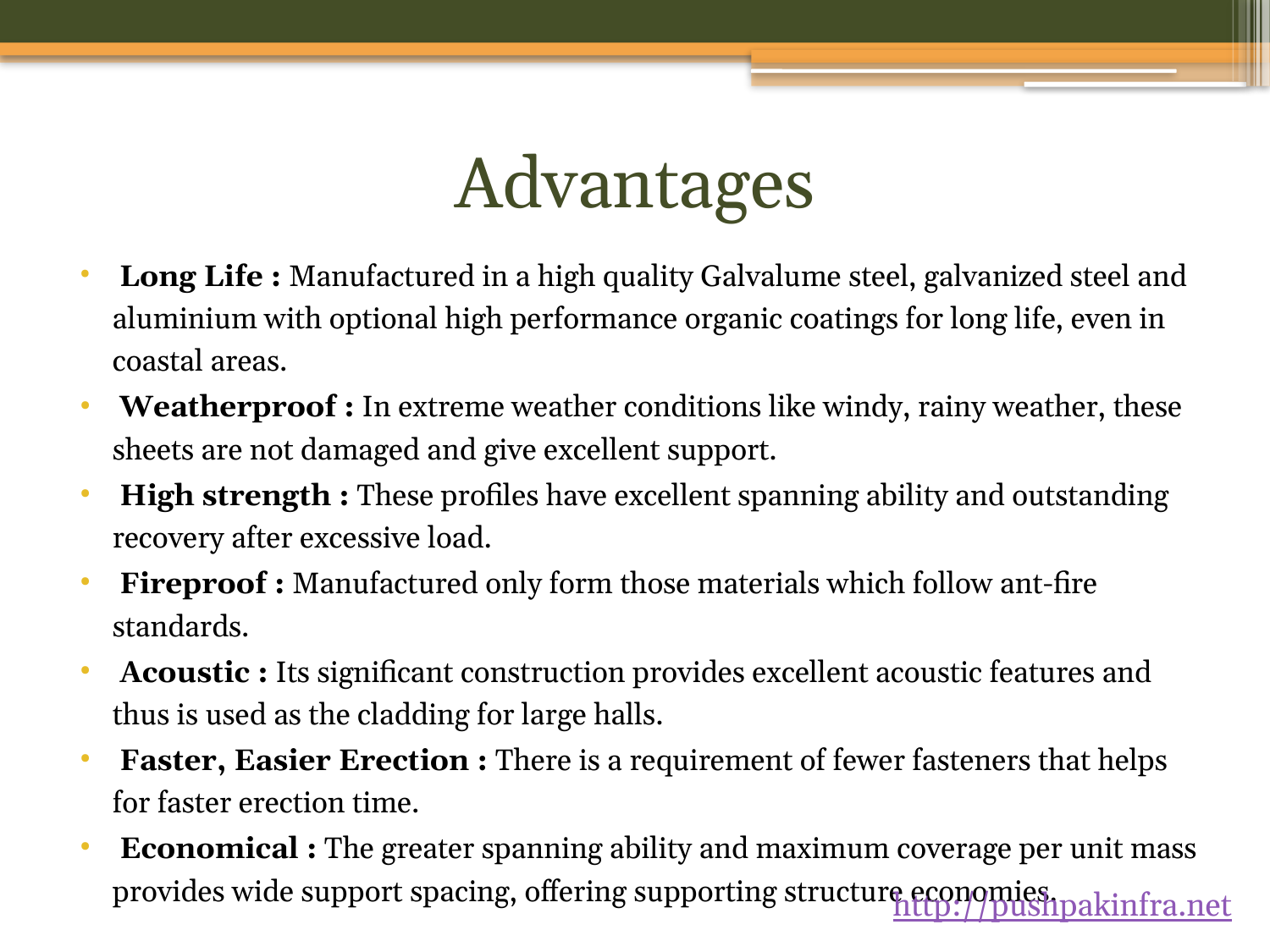

# Advantages
 Long Life : Manufactured in a high quality Galvalume steel, galvanized steel and aluminium with optional high performance organic coatings for long life, even in coastal areas.
 Weatherproof : In extreme weather conditions like windy, rainy weather, these sheets are not damaged and give excellent support.
 High strength : These profiles have excellent spanning ability and outstanding recovery after excessive load.
 Fireproof : Manufactured only form those materials which follow ant-fire standards.
 Acoustic : Its significant construction provides excellent acoustic features and thus is used as the cladding for large halls.
 Faster, Easier Erection : There is a requirement of fewer fasteners that helps for faster erection time.
 Economical : The greater spanning ability and maximum coverage per unit mass provides wide support spacing, offering supporting structure economies.

http://pushpakinfra.net